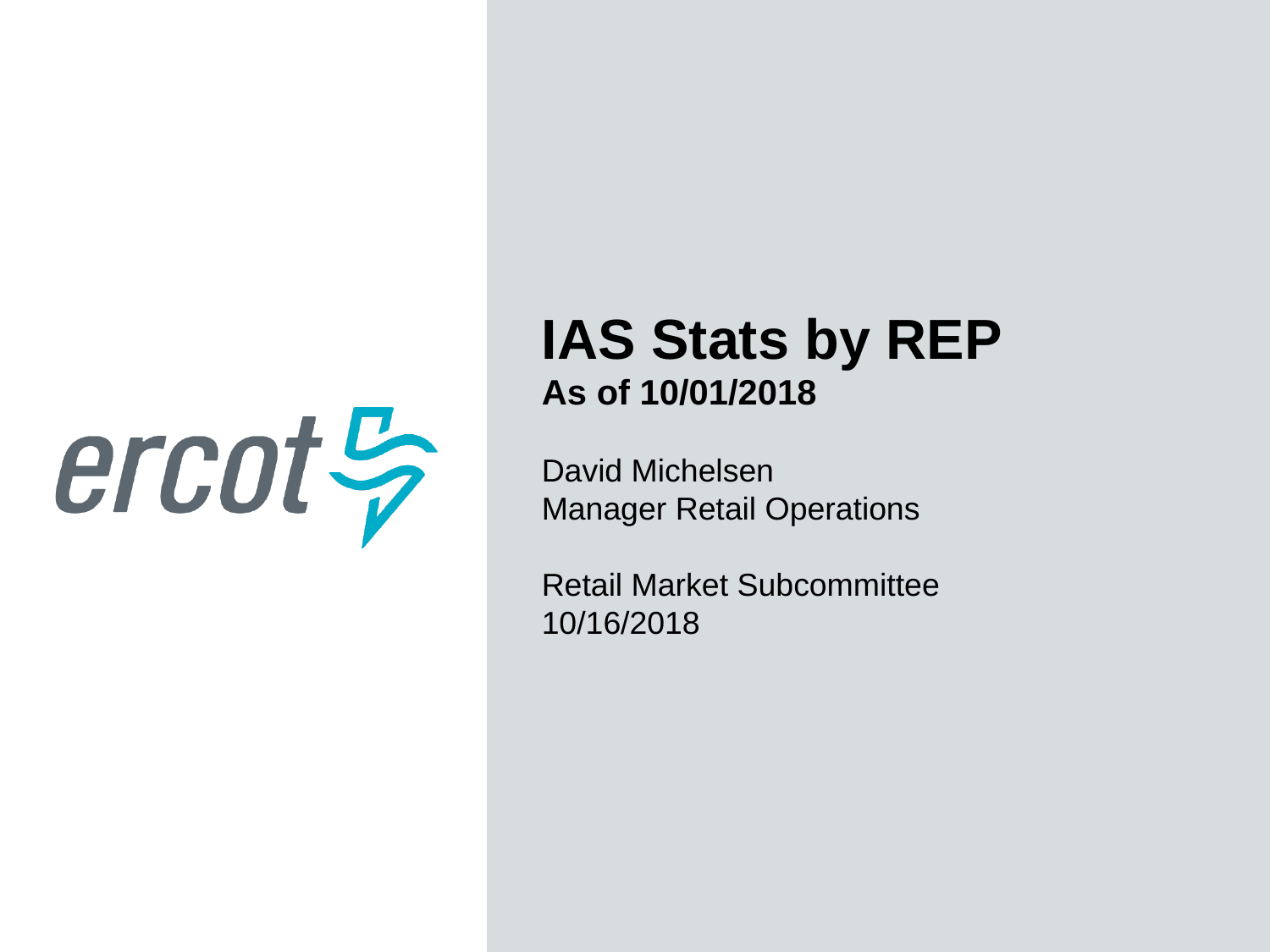

IAS Stats by REP
As of 10/01/2018

David Michelsen
Manager Retail Operations

Retail Market Subcommittee
10/16/2018